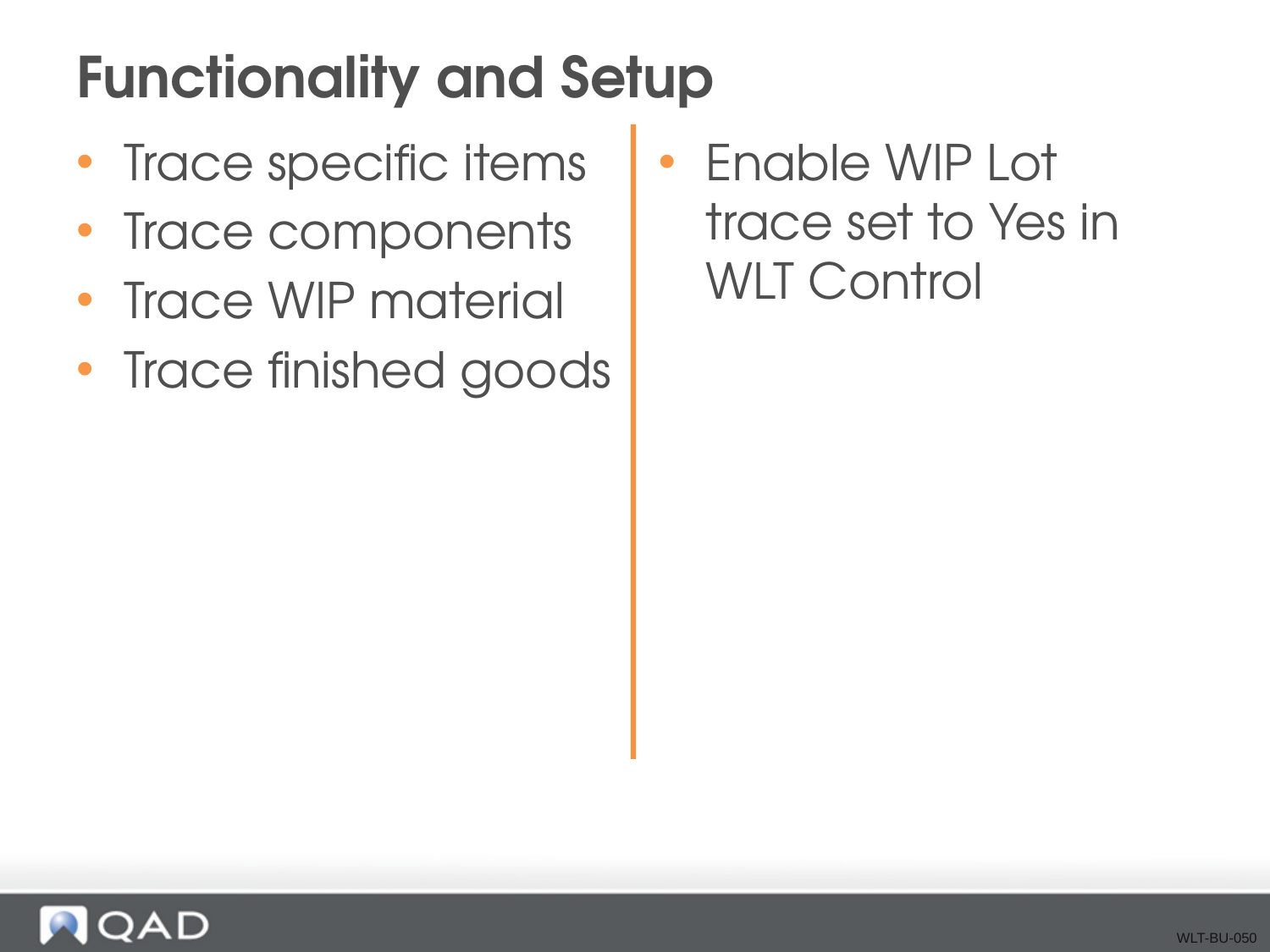

# Functionality and Setup

Trace specific items
Trace components
Trace WIP material
Trace finished goods
Enable WIP Lot trace set to Yes in WLT Control
WLT-BU-050